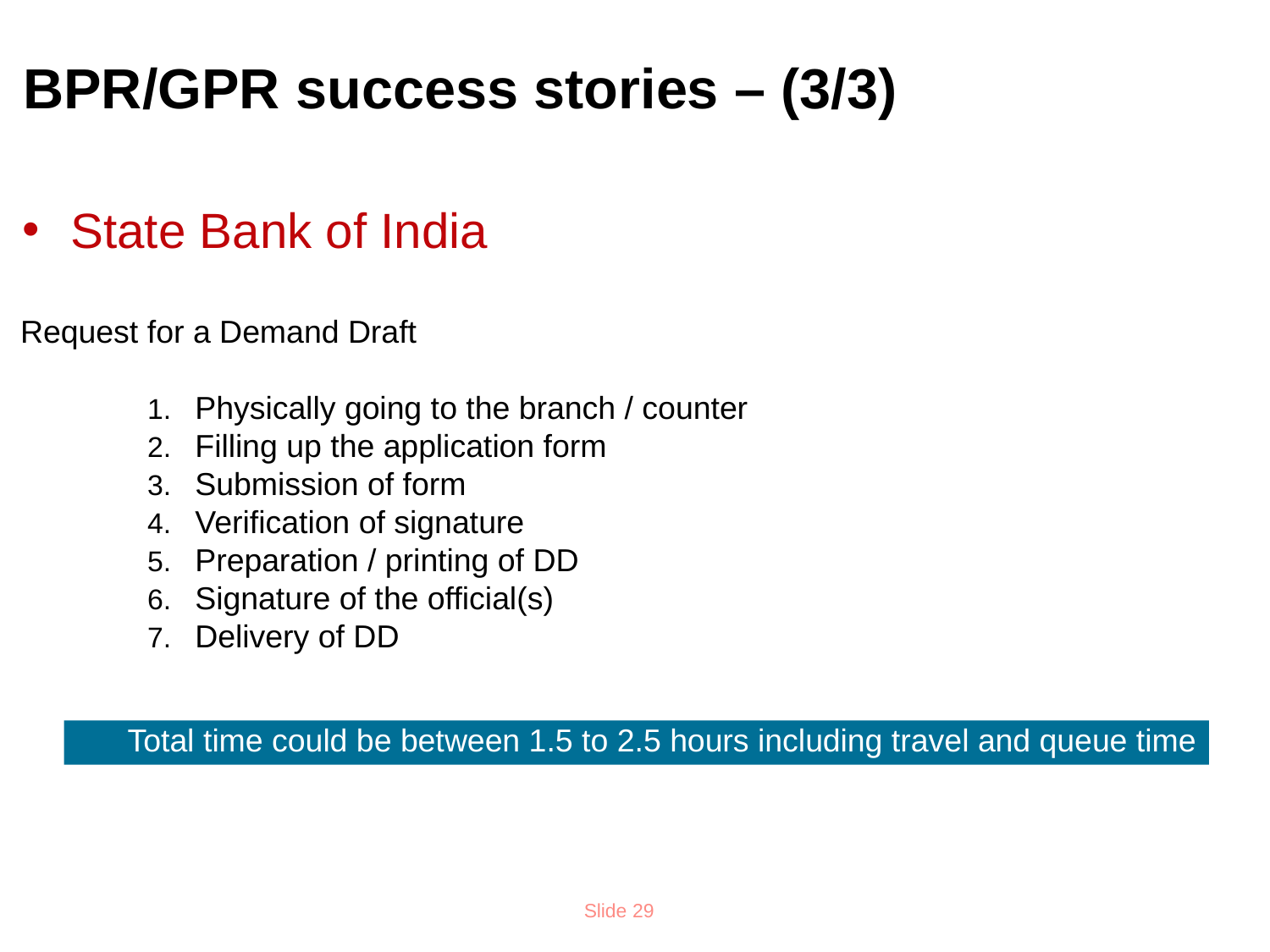

# BPR/GPR success stories – (3/3)
State Bank of India

Request for a Demand Draft

Physically going to the branch / counter
Filling up the application form
Submission of form
Verification of signature
Preparation / printing of DD
Signature of the official(s)
Delivery of DD

Total time could be between 1.5 to 2.5 hours including travel and queue time